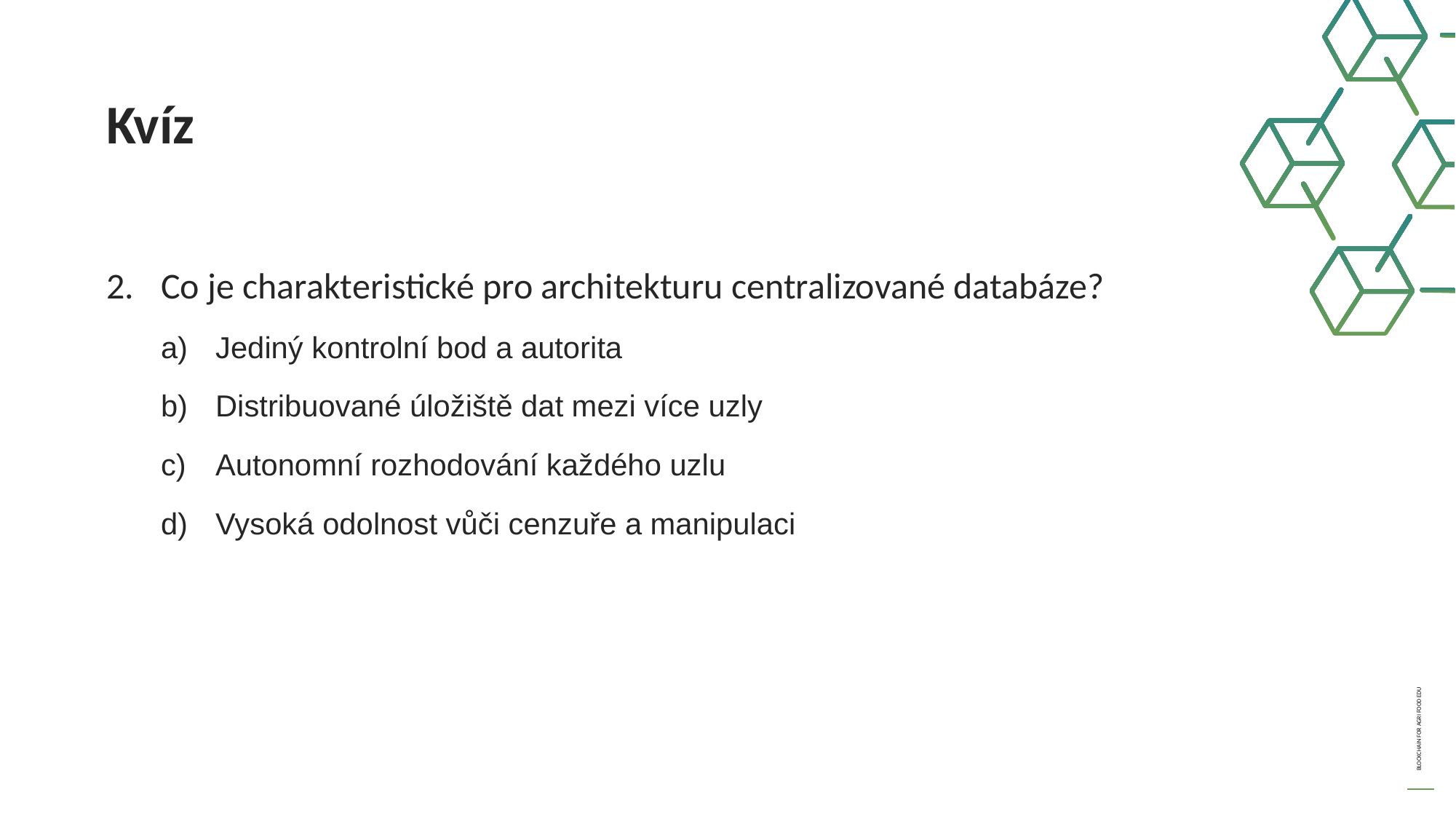

Kvíz
Co je charakteristické pro architekturu centralizované databáze?
Jediný kontrolní bod a autorita
Distribuované úložiště dat mezi více uzly
Autonomní rozhodování každého uzlu
Vysoká odolnost vůči cenzuře a manipulaci